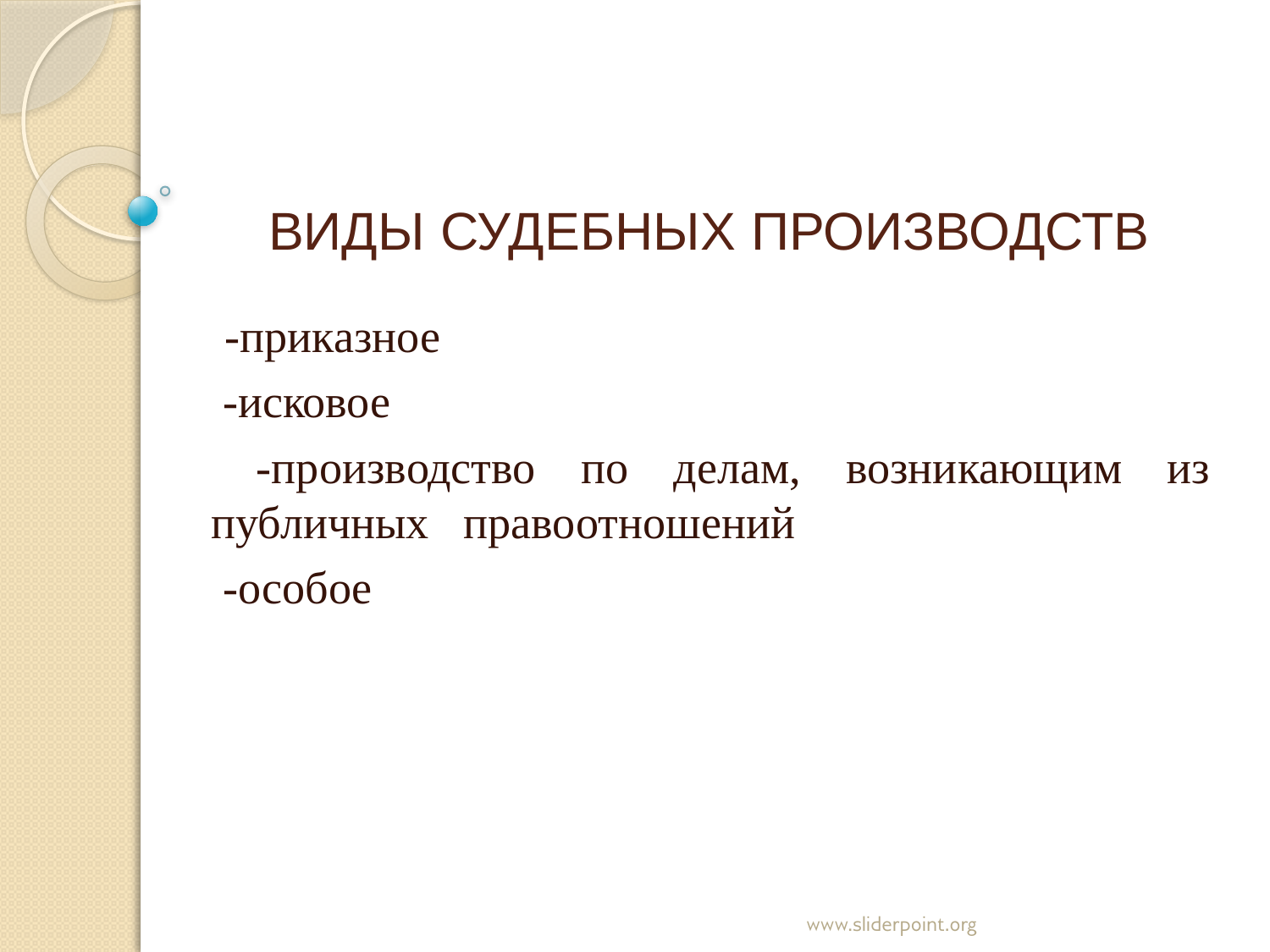

# ВИДЫ СУДЕБНЫХ ПРОИЗВОДСТВ
 -приказное
 -исковое
 -производство по делам, возникающим из публичных   правоотношений
 -особое
www.sliderpoint.org